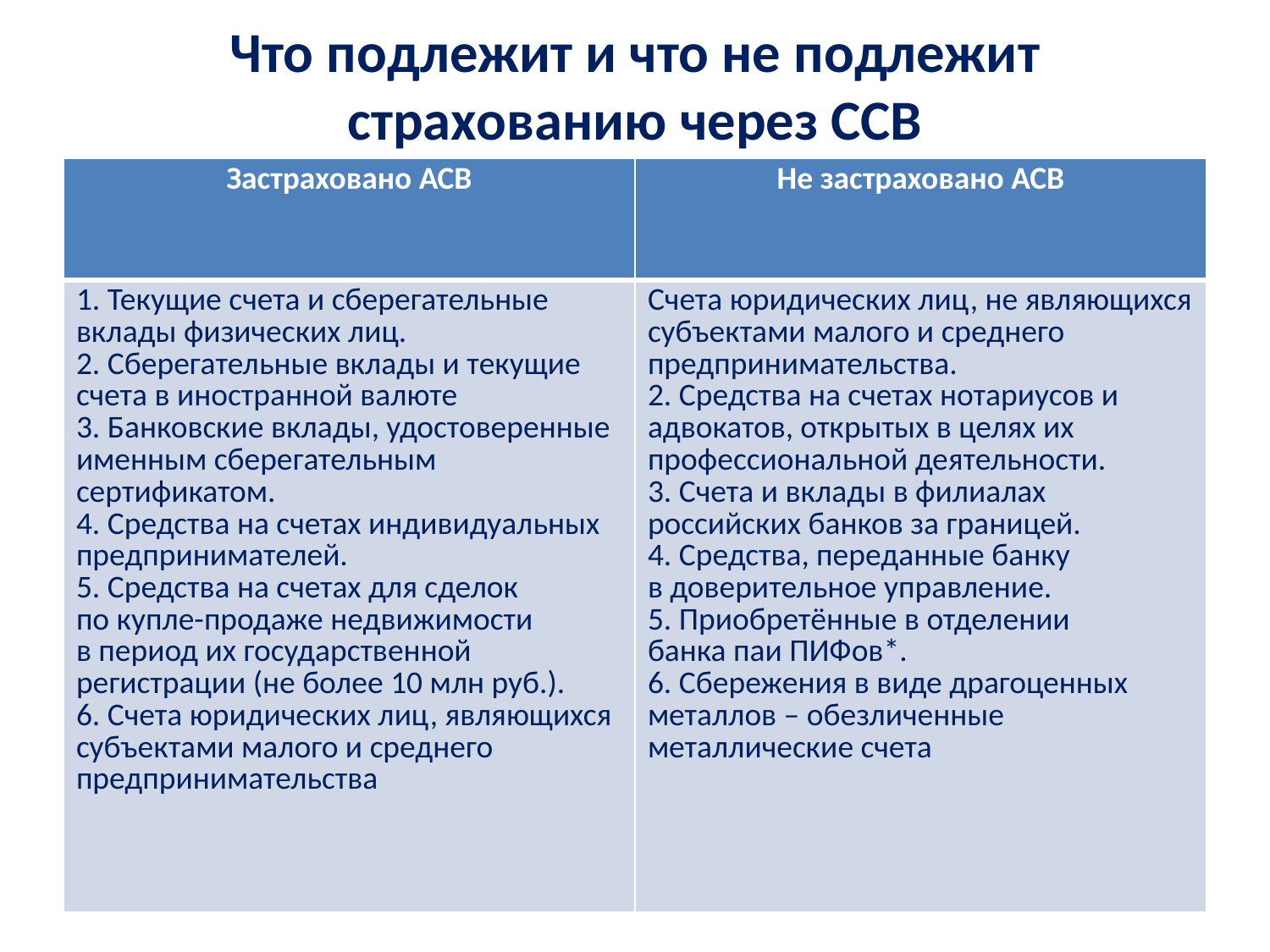

# Что подлежит и что не подлежит страхованию через ССВ
| Застраховано АСВ | Не застраховано АСВ |
| --- | --- |
| 1. Текущие счета и сберегательные вклады физических лиц. 2. Сберегательные вклады и текущие счета в иностранной валюте 3. Банковские вклады, удостоверенные именным сберегательным сертификатом. 4. Средства на счетах индивидуальных предпринимателей. 5. Средства на счетах для сделок по купле-продаже недвижимости в период их государственной регистрации (не более 10 млн руб.). 6. Счета юридических лиц, являющихся субъектами малого и среднего предпринимательства | Счета юридических лиц, не являющихся субъектами малого и среднего предпринимательства. 2. Средства на счетах нотариусов и адвокатов, открытых в целях их профессиональной деятельности. 3. Счета и вклады в филиалах российских банков за границей. 4. Средства, переданные банку в доверительное управление. 5. Приобретённые в отделении банка паи ПИФов\*. 6. Сбережения в виде драгоценных металлов – обезличенные металлические счета |